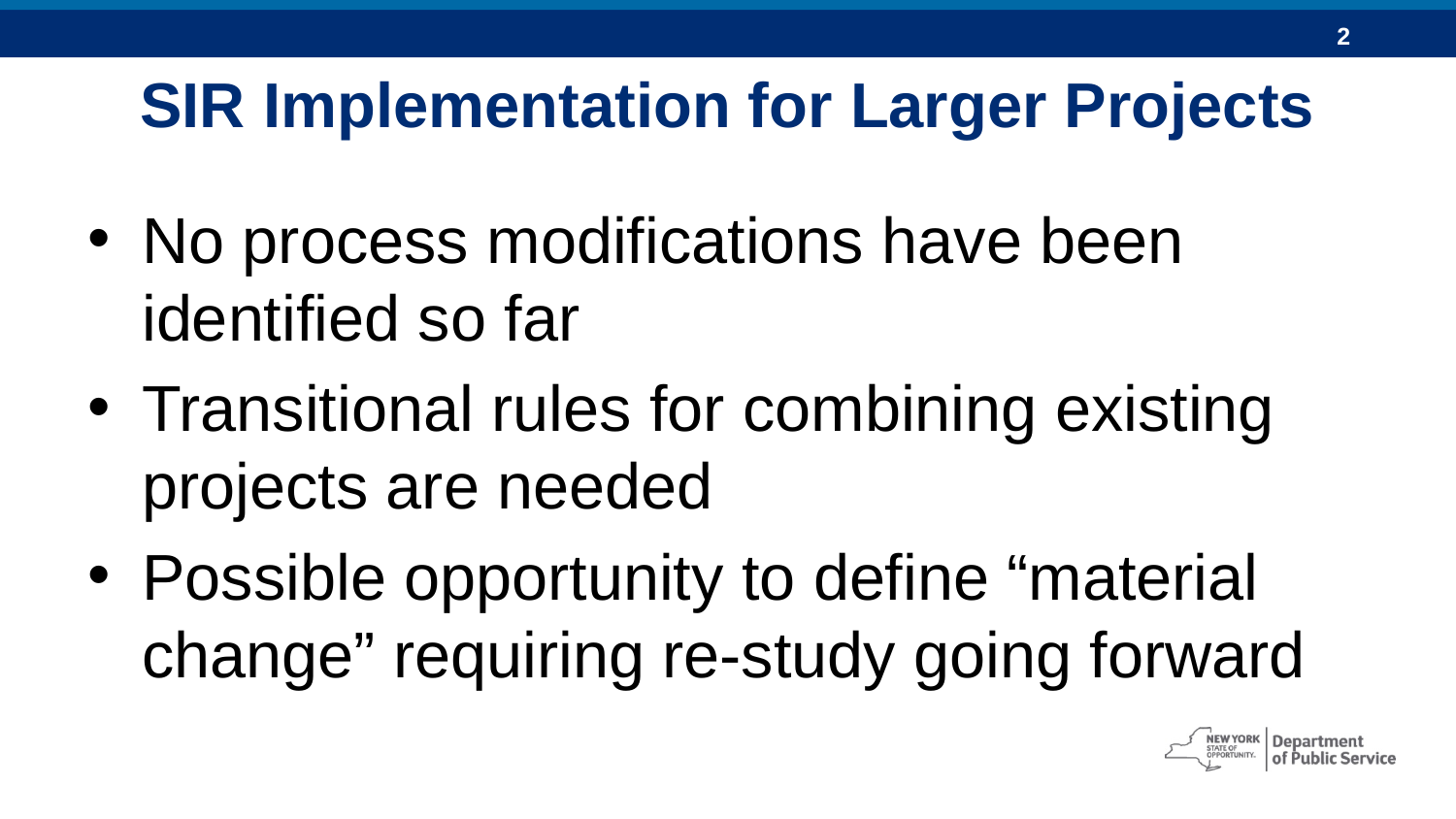

# SIR Implementation for Larger Projects
No process modifications have been identified so far
Transitional rules for combining existing projects are needed
Possible opportunity to define “material change” requiring re-study going forward